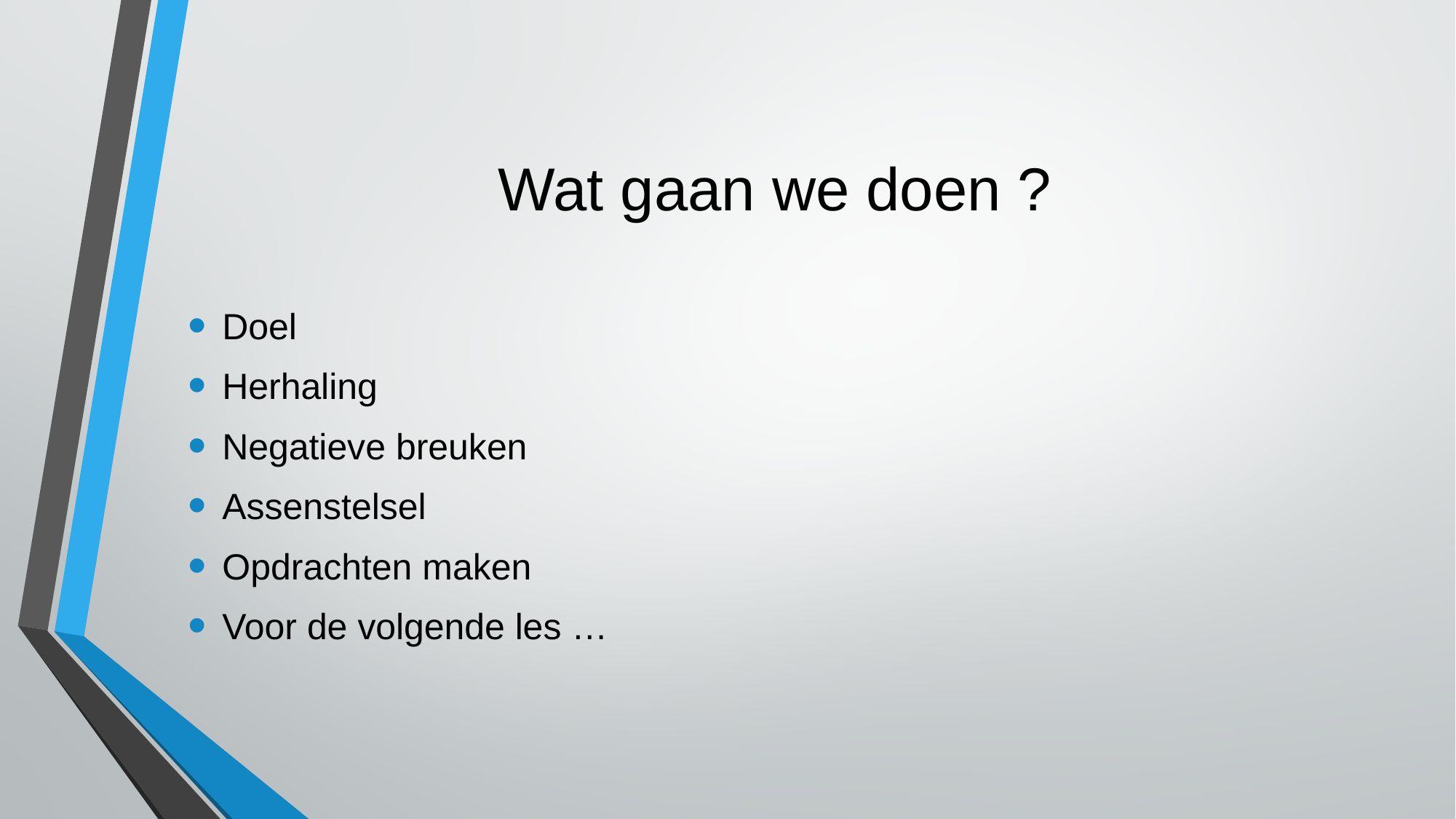

# Wat gaan we doen ?
Doel
Herhaling
Negatieve breuken
Assenstelsel
Opdrachten maken
Voor de volgende les …